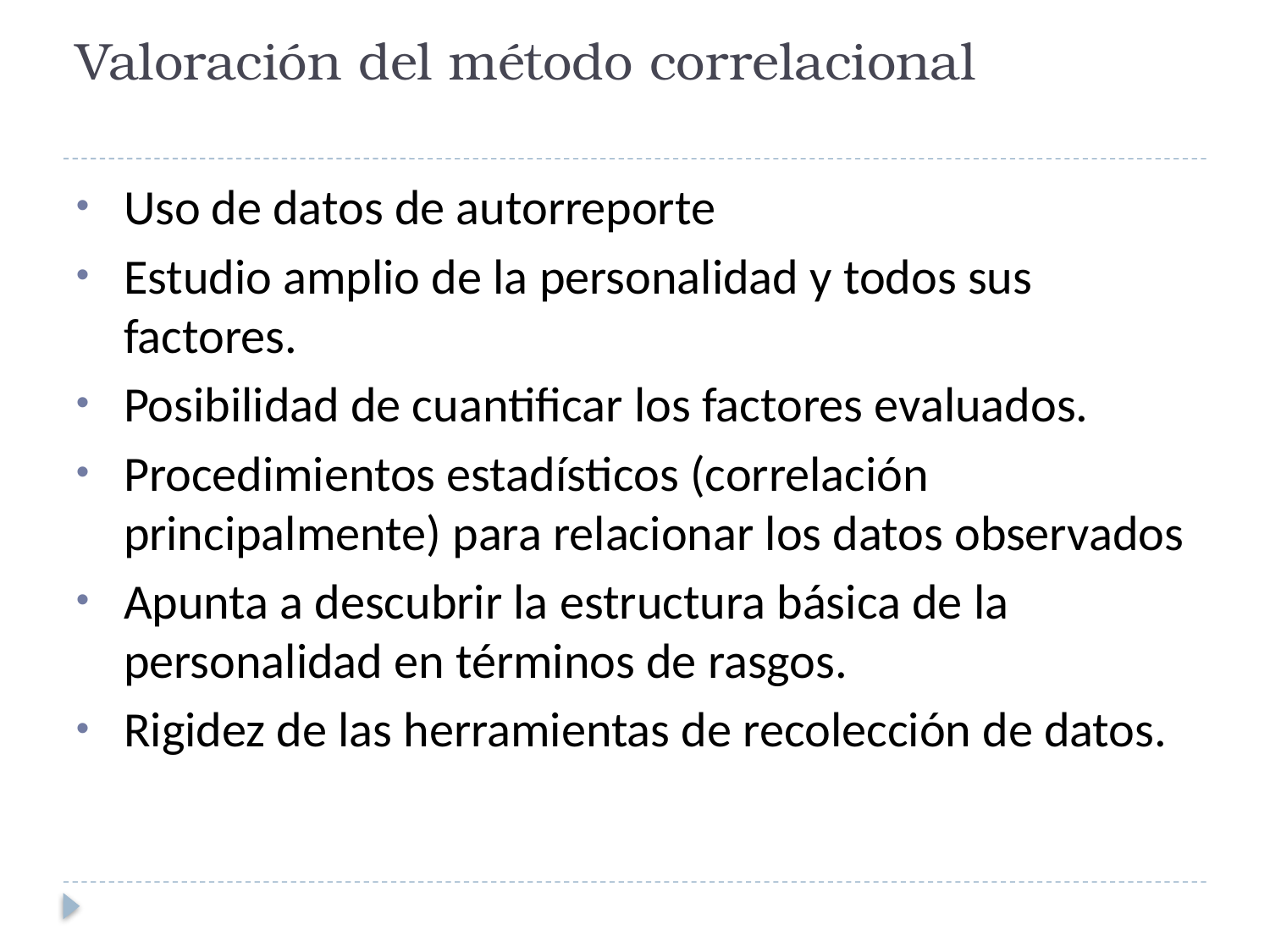

# Valoración del método correlacional
Uso de datos de autorreporte
Estudio amplio de la personalidad y todos sus factores.
Posibilidad de cuantificar los factores evaluados.
Procedimientos estadísticos (correlación principalmente) para relacionar los datos observados
Apunta a descubrir la estructura básica de la personalidad en términos de rasgos.
Rigidez de las herramientas de recolección de datos.